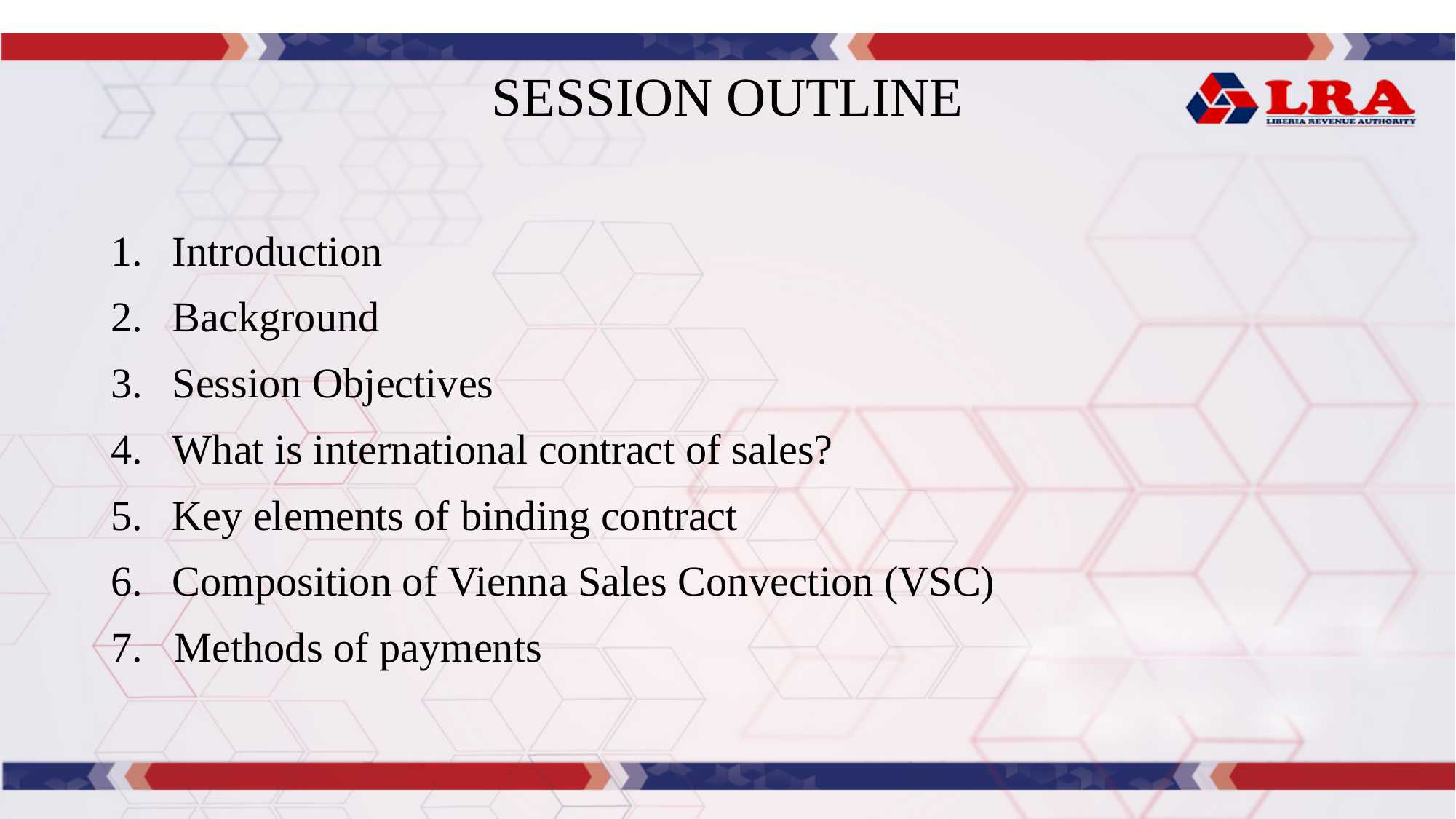

# SESSION OUTLINE
Introduction
Background
Session Objectives
What is international contract of sales?
Key elements of binding contract
Composition of Vienna Sales Convection (VSC)
7.   Methods of payments